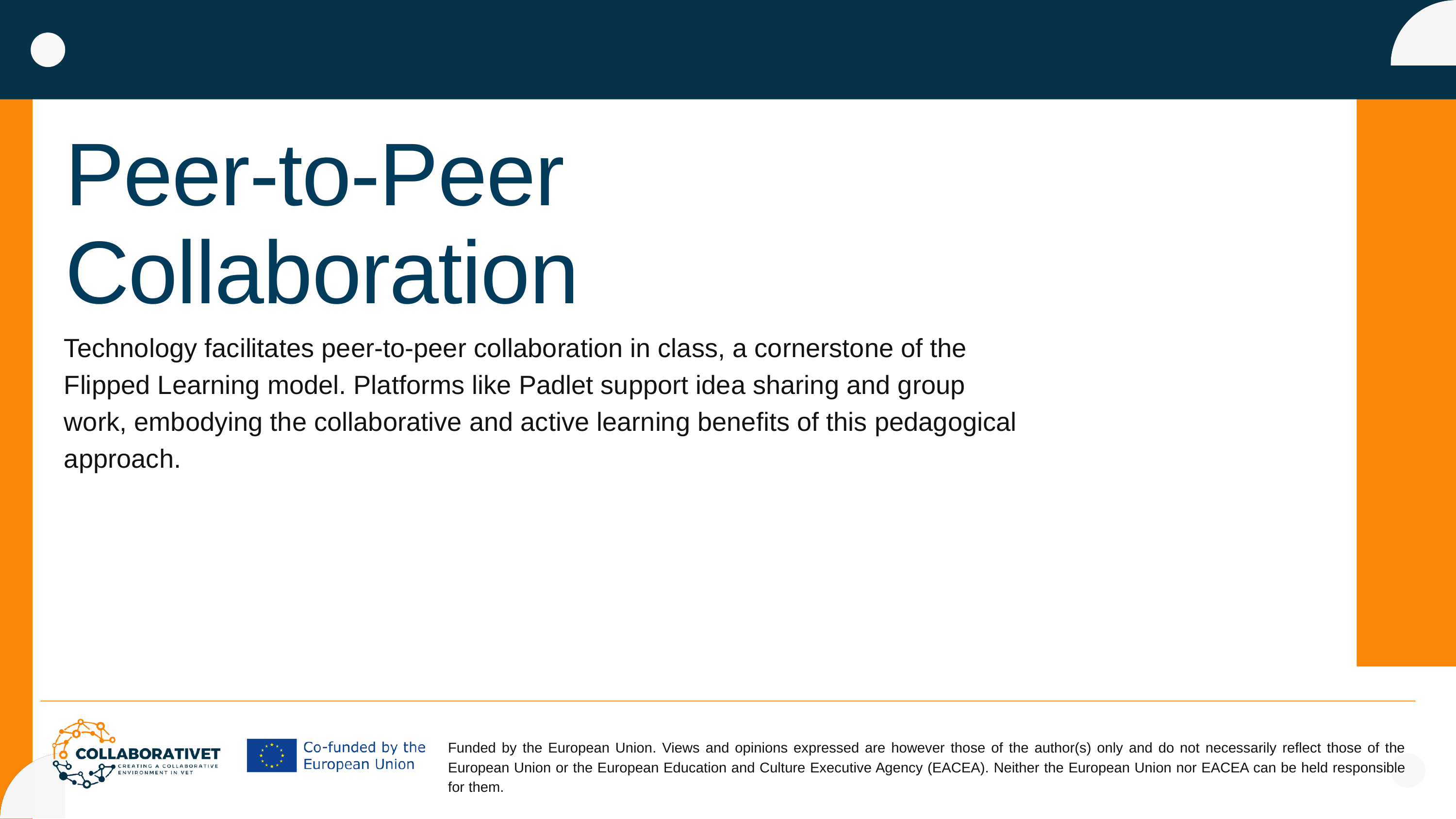

Peer-to-Peer Collaboration
Technology facilitates peer-to-peer collaboration in class, a cornerstone of the Flipped Learning model. Platforms like Padlet support idea sharing and group work, embodying the collaborative and active learning benefits of this pedagogical approach.

Funded by the European Union. Views and opinions expressed are however those of the author(s) only and do not necessarily reflect those of the European Union or the European Education and Culture Executive Agency (EACEA). Neither the European Union nor EACEA can be held responsible for them.